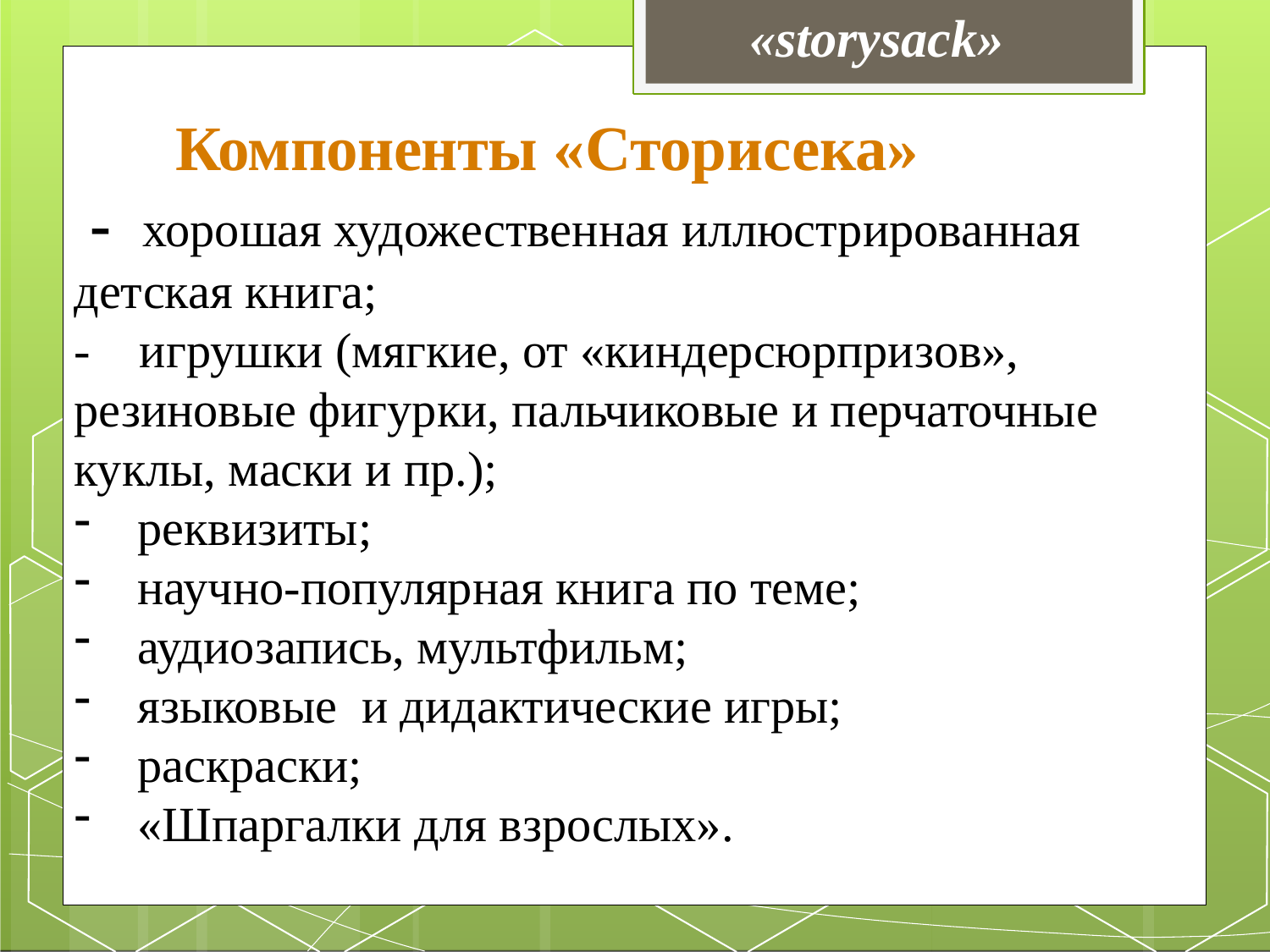

# «storysack»
Компоненты «Сторисека»
 -  хорошая художественная иллюстрированная детская книга;
-    игрушки (мягкие, от «киндерсюрпризов», резиновые фигурки, пальчиковые и перчаточные куклы, маски и пр.);
реквизиты;
научно-популярная книга по теме;
аудиозапись, мультфильм;
языковые  и дидактические игры;
раскраски;
«Шпаргалки для взрослых».